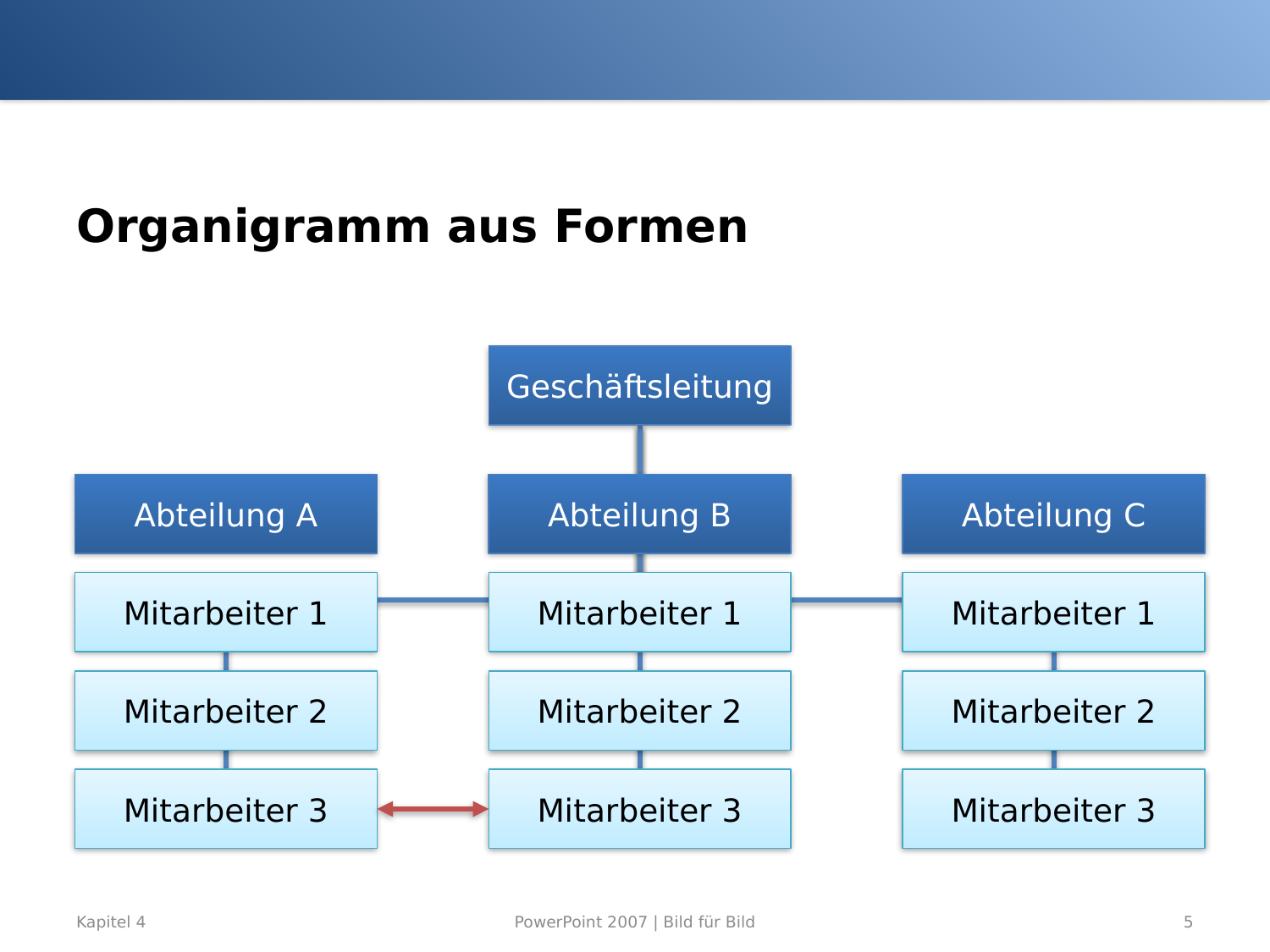

# Organigramm aus Formen
Geschäftsleitung
Abteilung A
Abteilung B
Abteilung C
Mitarbeiter 1
Mitarbeiter 1
Mitarbeiter 1
Mitarbeiter 2
Mitarbeiter 2
Mitarbeiter 2
Mitarbeiter 3
Mitarbeiter 3
Mitarbeiter 3
PowerPoint 2007 | Bild für Bild
Kapitel 4
5